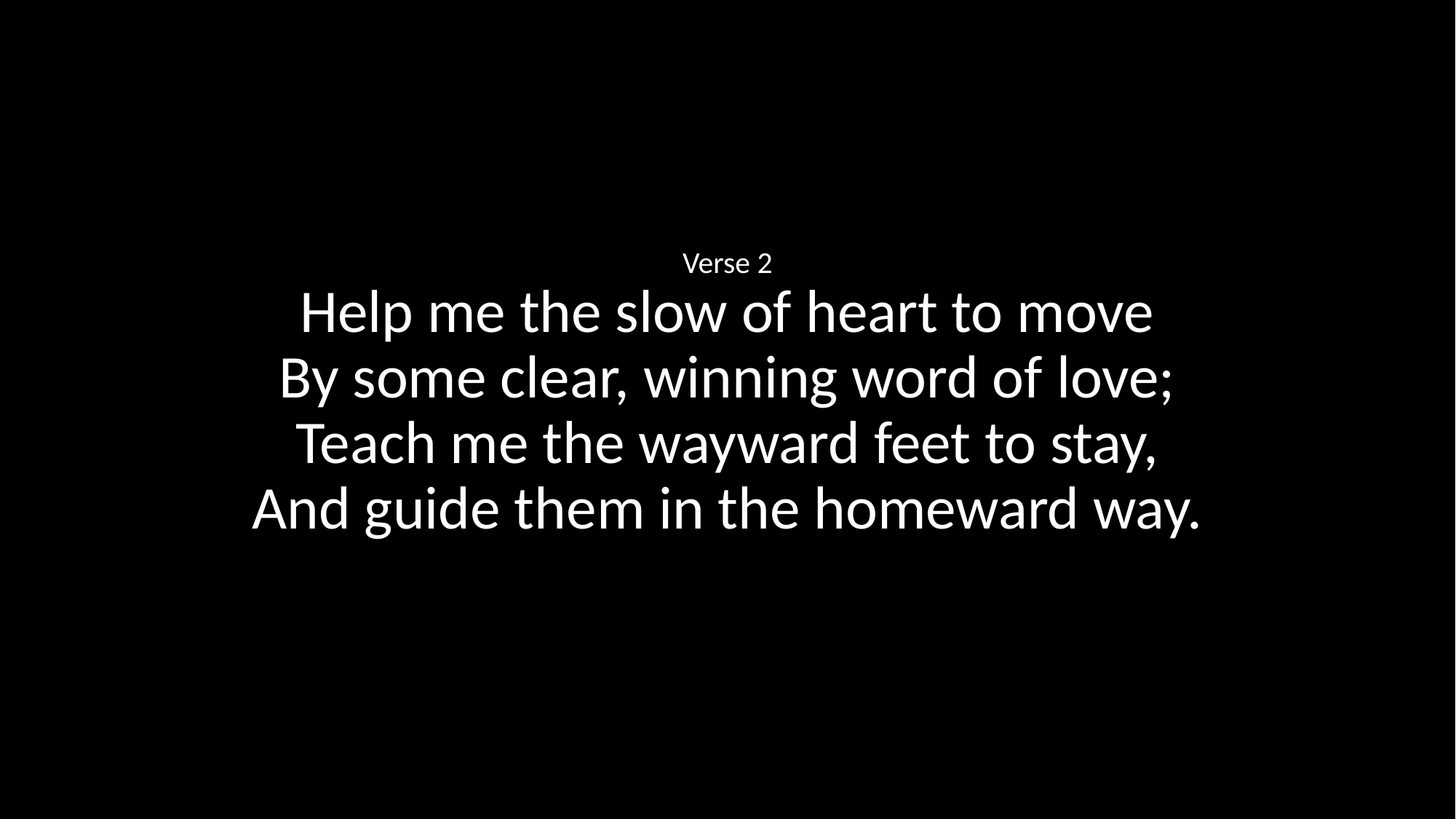

Verse 2
Help me the slow of heart to move
By some clear, winning word of love;
Teach me the wayward feet to stay,
And guide them in the homeward way.